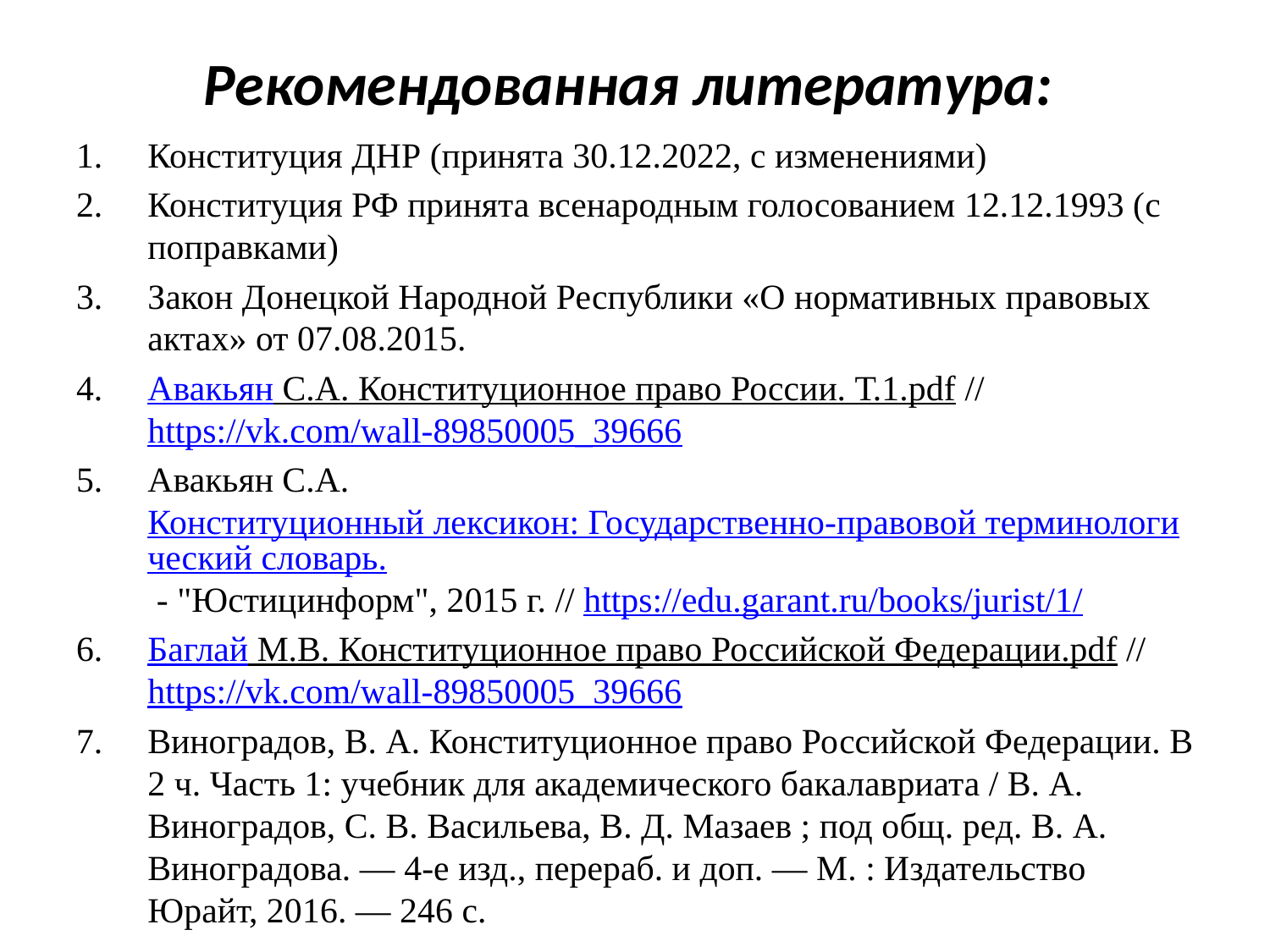

# Рекомендованная литература:
Конституция ДНР (принята 30.12.2022, с изменениями)
Конституция РФ принята всенародным голосованием 12.12.1993 (с поправками)
Закон Донецкой Народной Республики «О нормативных правовых актах» от 07.08.2015.
Авакьян С.А. Конституционное право России. Т.1.pdf //https://vk.com/wall-89850005_39666
Авакьян С.А. Конституционный лексикон: Государственно-правовой терминологический словарь. - "Юстицинформ", 2015 г. // https://edu.garant.ru/books/jurist/1/
Баглай М.В. Конституционное право Российской Федерации.pdf //https://vk.com/wall-89850005_39666
Виноградов, В. А. Конституционное право Российской Федерации. В 2 ч. Часть 1: учебник для академического бакалавриата / В. А. Виноградов, С. В. Васильева, В. Д. Мазаев ; под общ. ред. В. А. Виноградова. — 4-е изд., перераб. и доп. — М. : Издательство Юрайт, 2016. — 246 с.